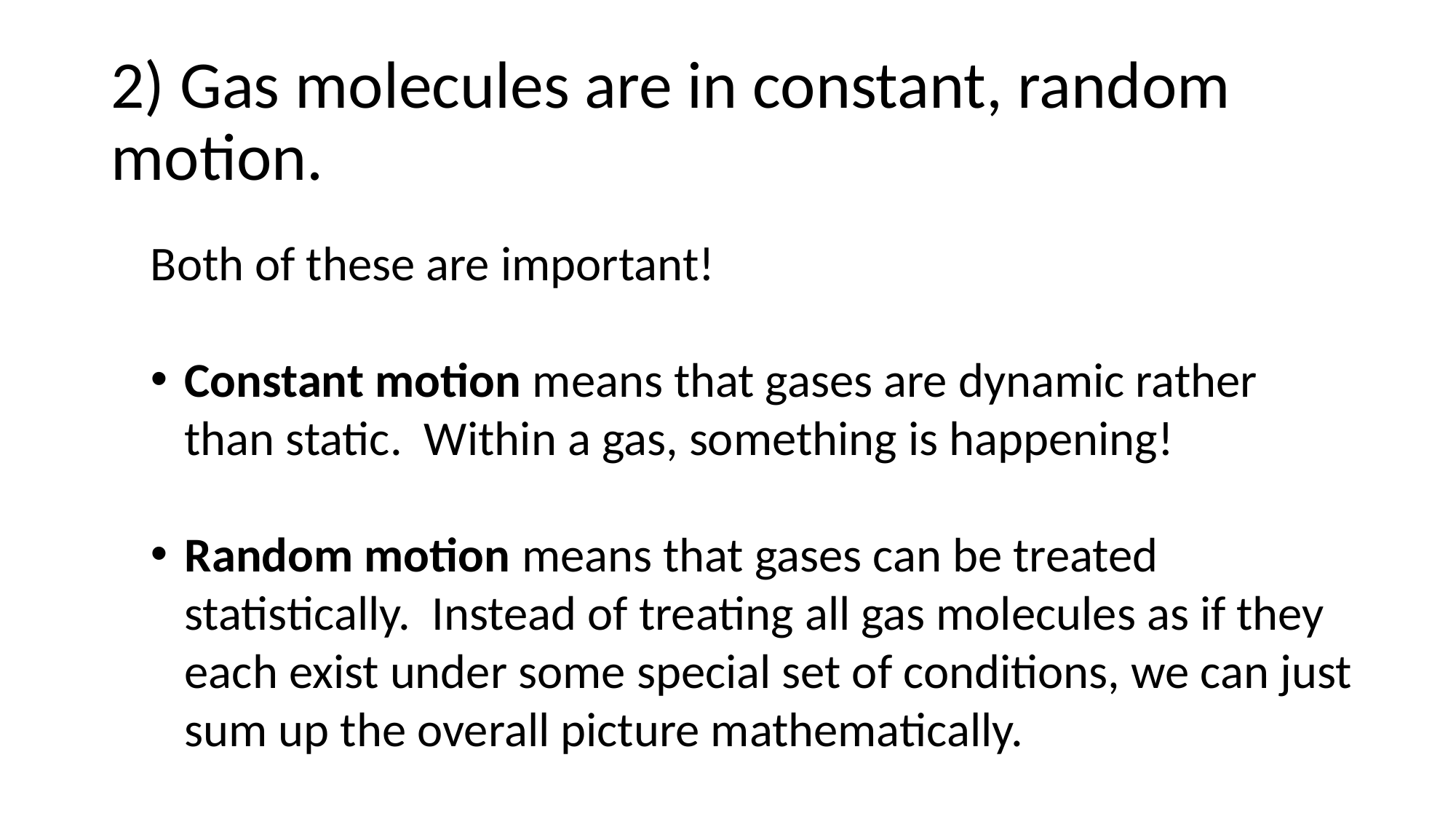

# 2) Gas molecules are in constant, random motion.
Both of these are important!

Constant motion means that gases are dynamic rather than static.  Within a gas, something is happening!

Random motion means that gases can be treated statistically.  Instead of treating all gas molecules as if they each exist under some special set of conditions, we can just sum up the overall picture mathematically.